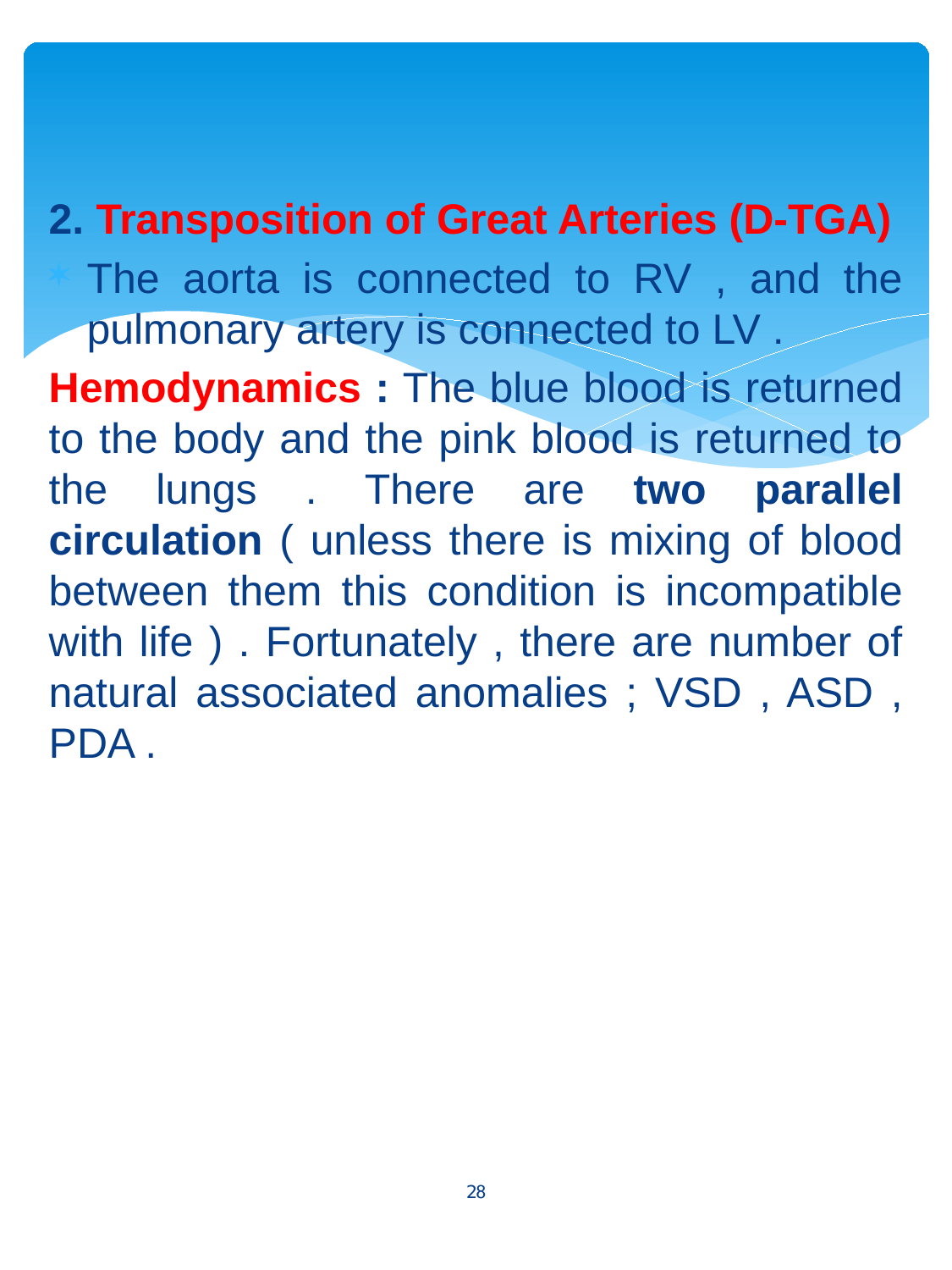

2. Transposition of Great Arteries (D-TGA)
The aorta is connected to RV , and the pulmonary artery is connected to LV .
Hemodynamics : The blue blood is returned to the body and the pink blood is returned to the lungs . There are two parallel circulation ( unless there is mixing of blood between them this condition is incompatible with life ) . Fortunately , there are number of natural associated anomalies ; VSD , ASD , PDA .

28